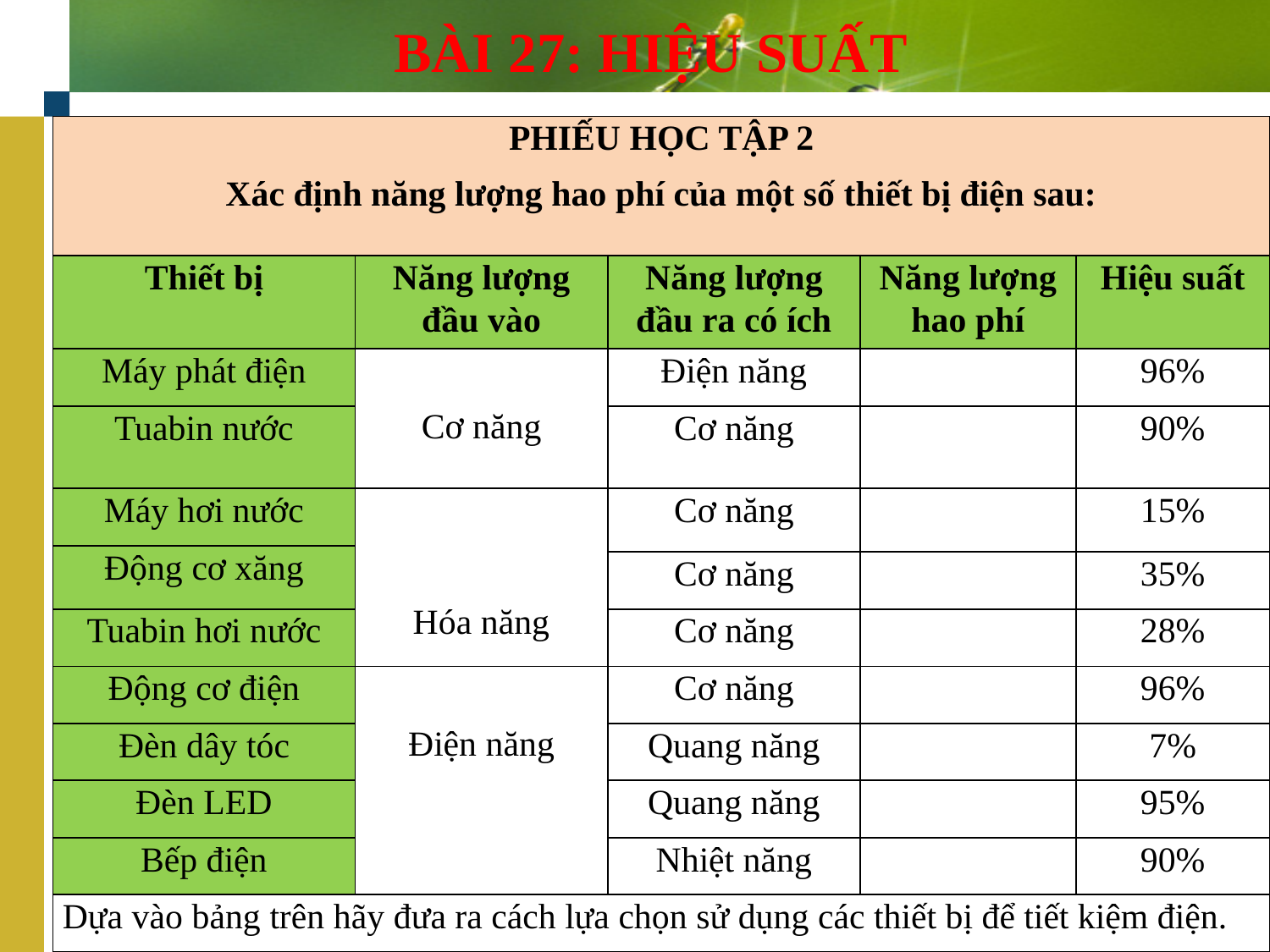

# BÀI 27: HIỆU SUẤT
| PHIẾU HỌC TẬP 2 Xác định năng lượng hao phí của một số thiết bị điện sau: |  |  |  |  |
| --- | --- | --- | --- | --- |
| Thiết bị | Năng lượng đầu vào | Năng lượng đầu ra có ích | Năng lượng hao phí | Hiệu suất |
| Máy phát điện | Cơ năng | Điện năng |  | 96% |
| Tuabin nước |  | Cơ năng |  | 90% |
| Máy hơi nước | Hóa năng | Cơ năng |  | 15% |
| Động cơ xăng |  |  |  |  |
|  |  | Cơ năng |  | 35% |
| Tuabin hơi nước |  | Cơ năng |  | 28% |
| Động cơ điện | Điện năng | Cơ năng |  | 96% |
| Đèn dây tóc |  | Quang năng |  | 7% |
| Đèn LED |  | Quang năng |  | 95% |
| Bếp điện |  | Nhiệt năng |  | 90% |
| Dựa vào bảng trên hãy đưa ra cách lựa chọn sử dụng các thiết bị để tiết kiệm điện. |  |  |  |  |